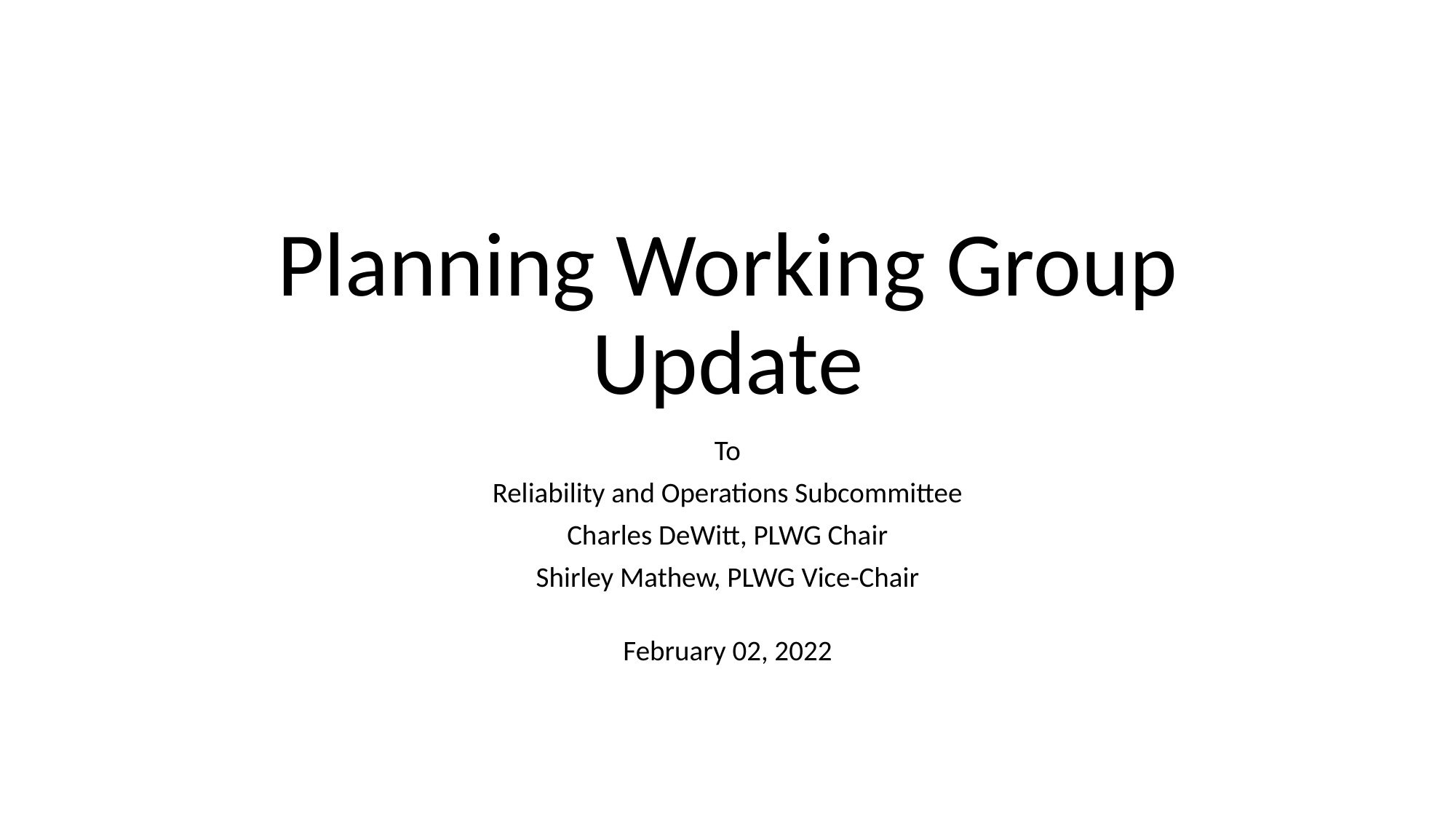

# Planning Working Group Update
To
Reliability and Operations Subcommittee
Charles DeWitt, PLWG Chair
Shirley Mathew, PLWG Vice-Chair
February 02, 2022